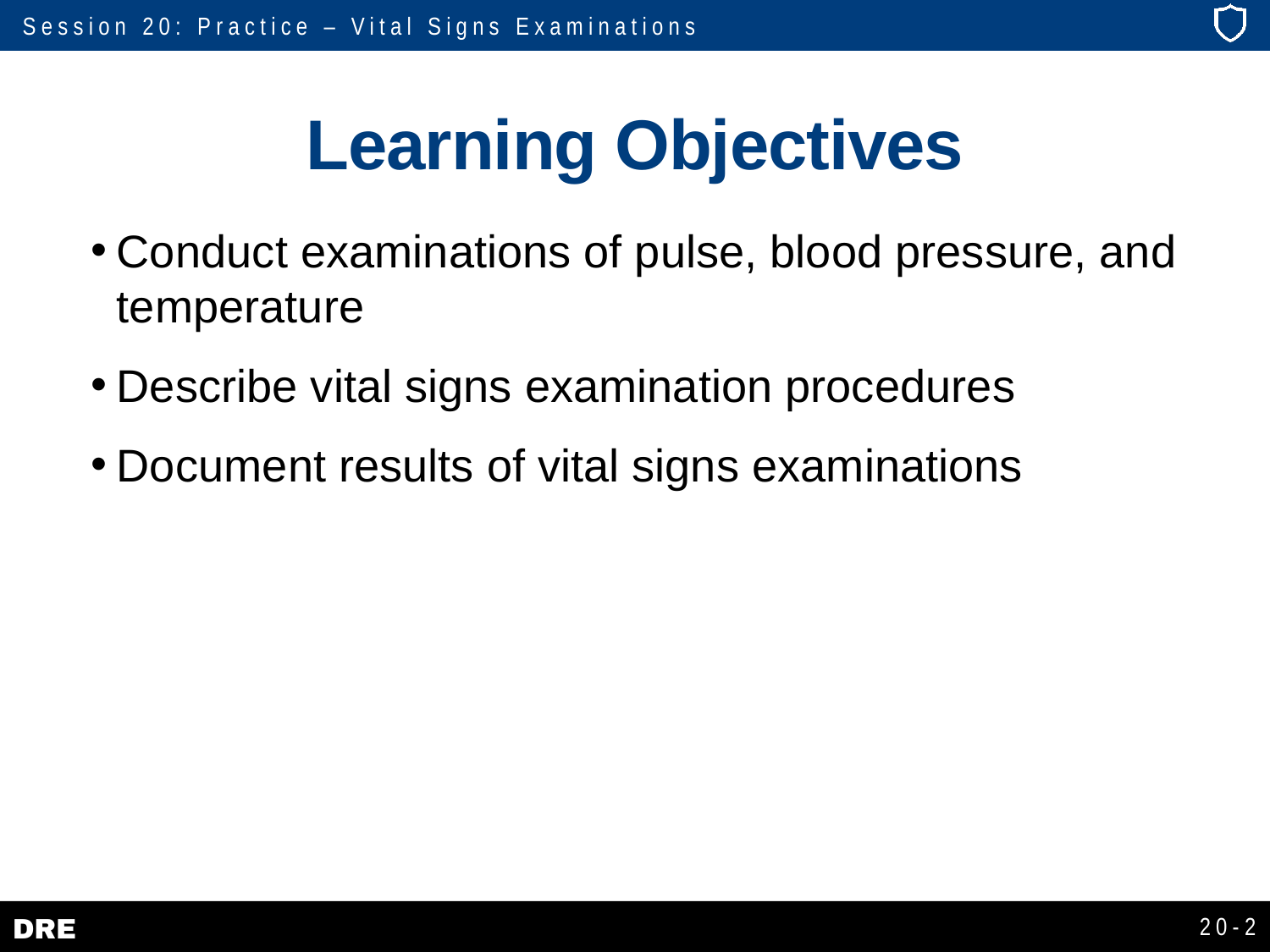

# Learning Objectives
Conduct examinations of pulse, blood pressure, and temperature
Describe vital signs examination procedures
Document results of vital signs examinations
20-2